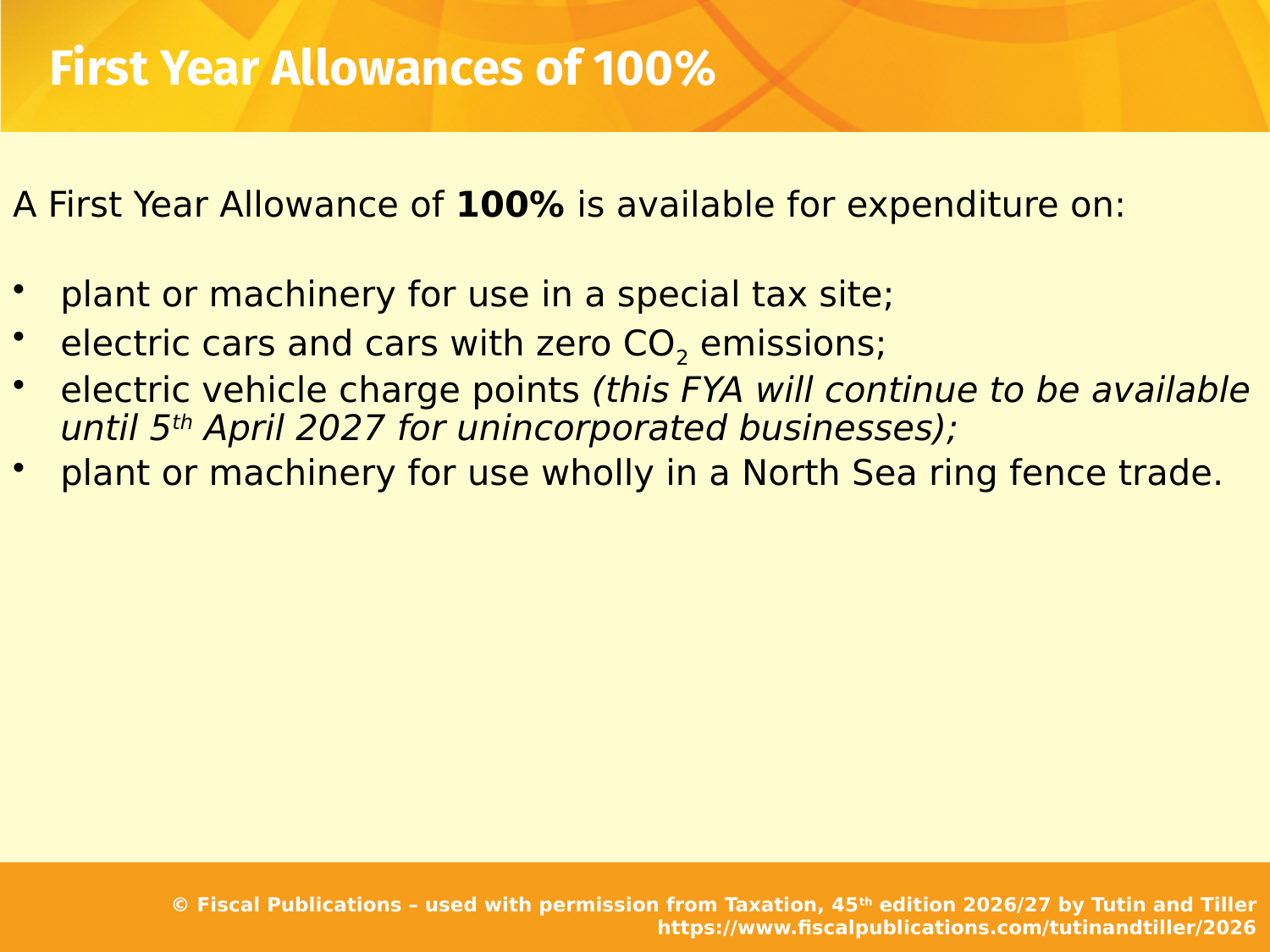

# First Year Allowances of 100%

A First Year Allowance of 100% is available for expenditure on:

plant or machinery for use in a special tax site;
electric cars and cars with zero CO2 emissions;
electric vehicle charge points (this FYA will continue to be available until 5th April 2027 for unincorporated businesses);
plant or machinery for use wholly in a North Sea ring fence trade.